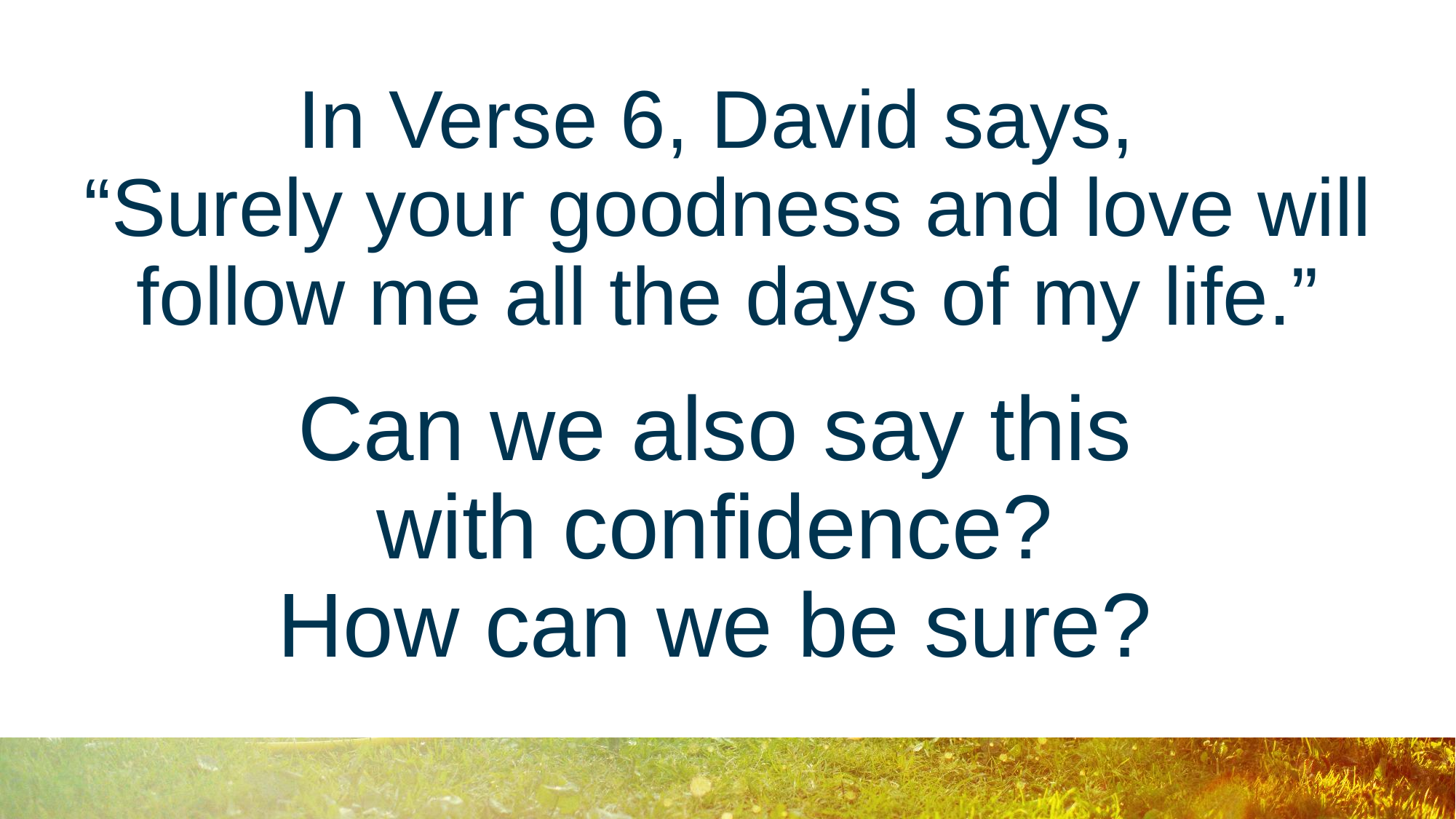

# In Verse 6, David says, “Surely your goodness and love will follow me all the days of my life.” Can we also say this with confidence? How can we be sure?